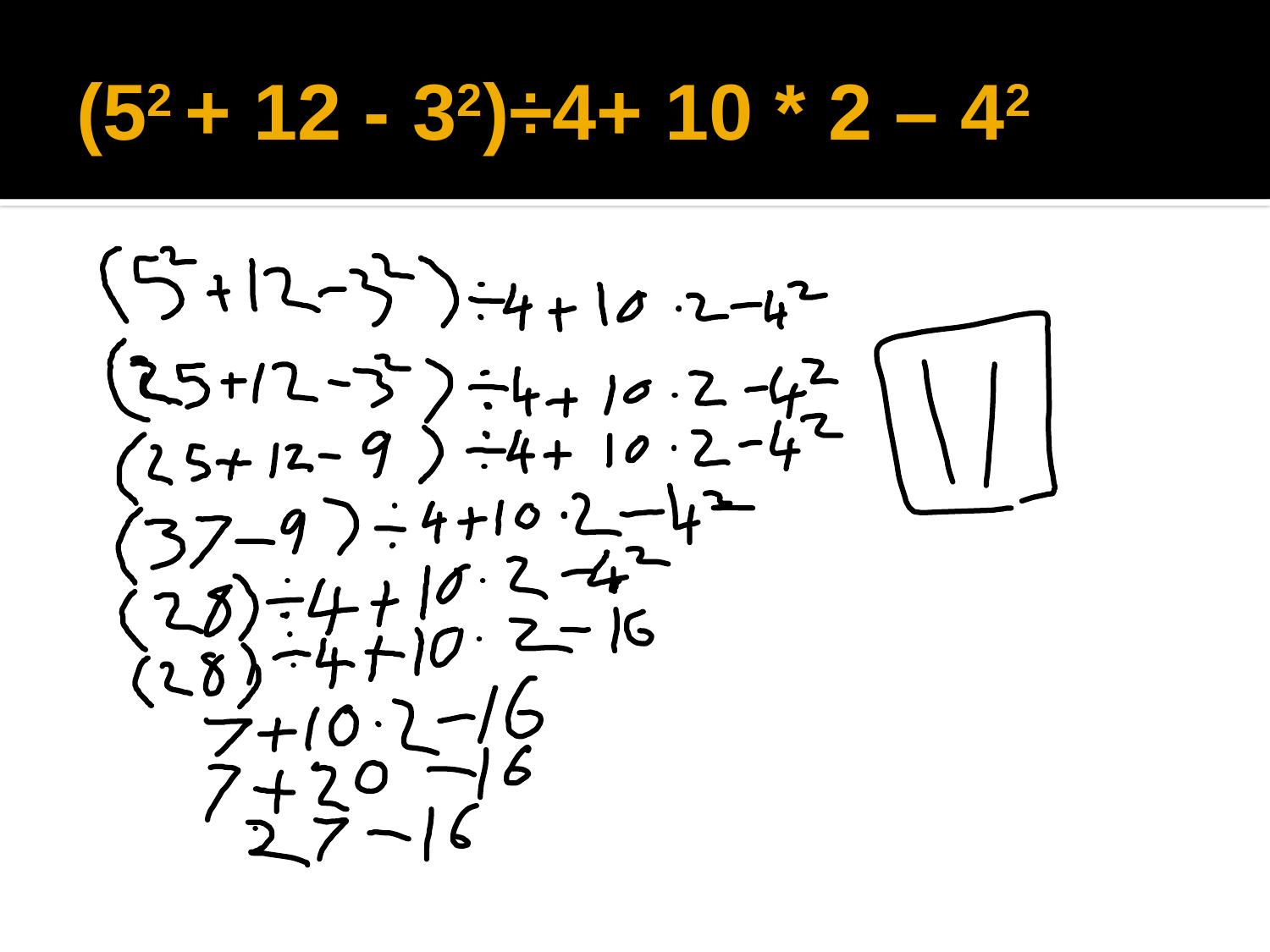

# (52 + 12 - 32)÷4+ 10 * 2 – 42